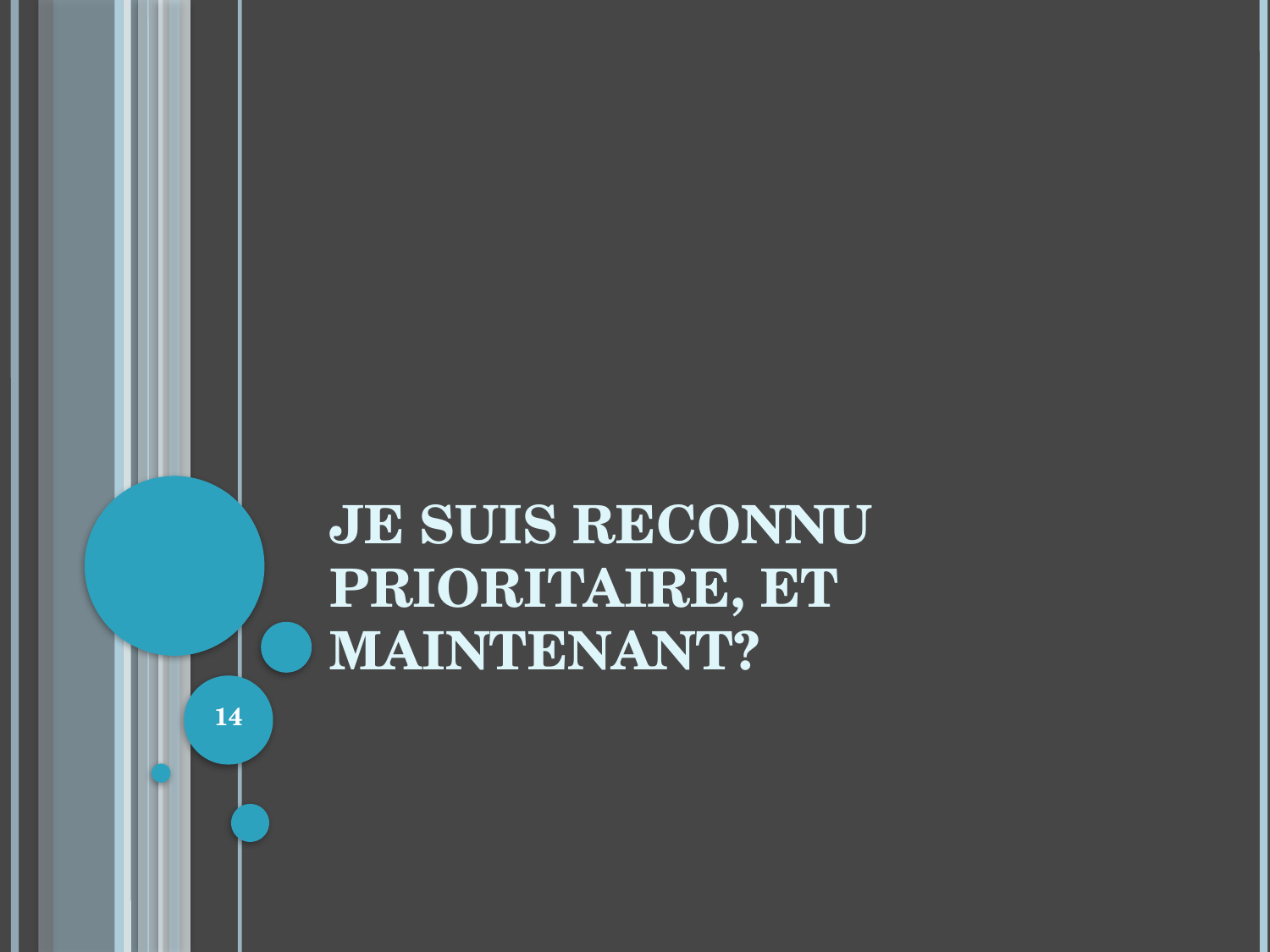

# Je suis reconnu prioritaire, et maintenant?
14